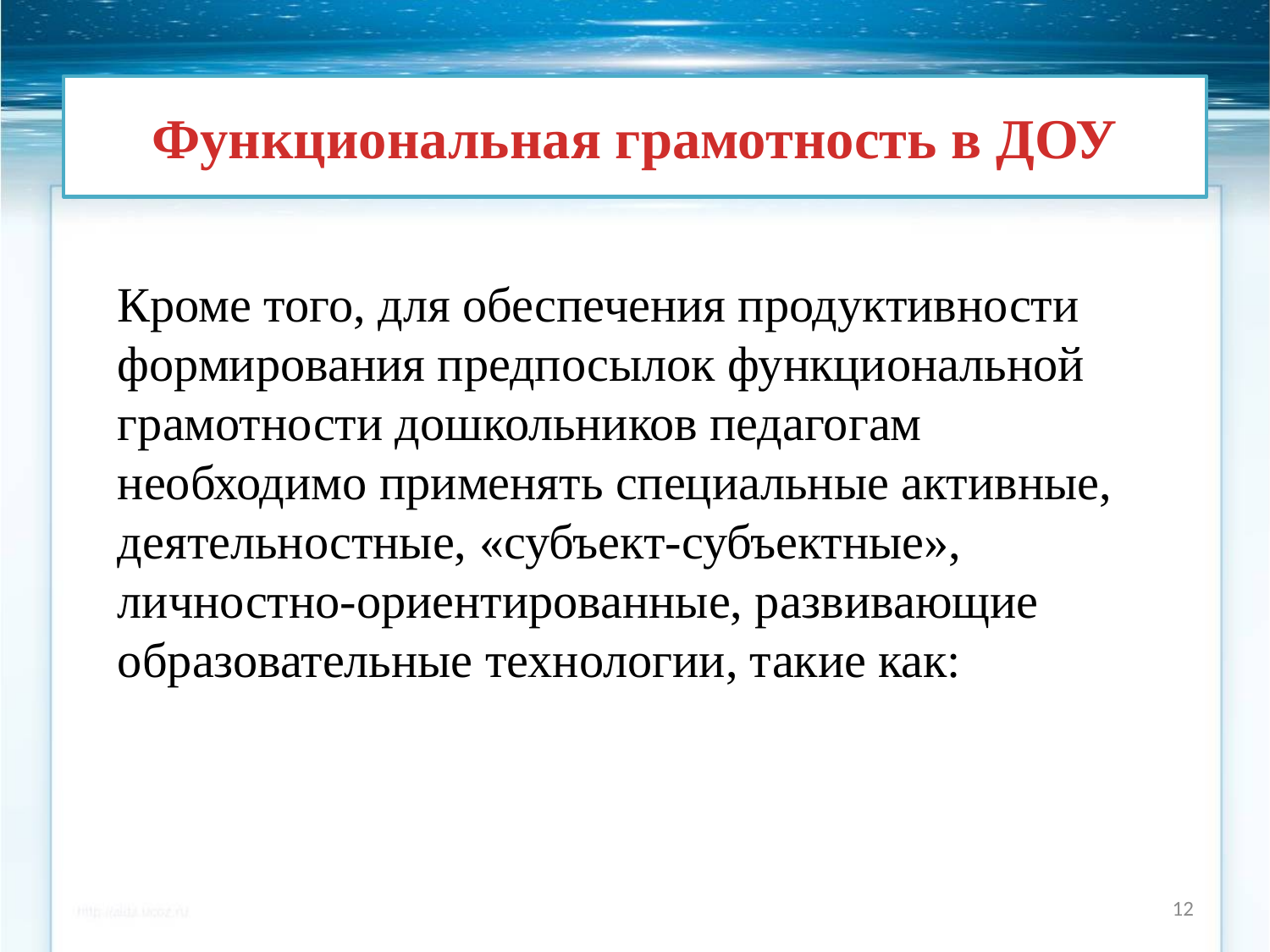

# Функциональная грамотность в ДОУ
Кроме того, для обеспечения продуктивности формирования предпосылок функциональной грамотности дошкольников педагогам необходимо применять специальные активные, деятельностные, «субъект-субъектные», личностно-ориентированные, развивающие образовательные технологии, такие как:
12